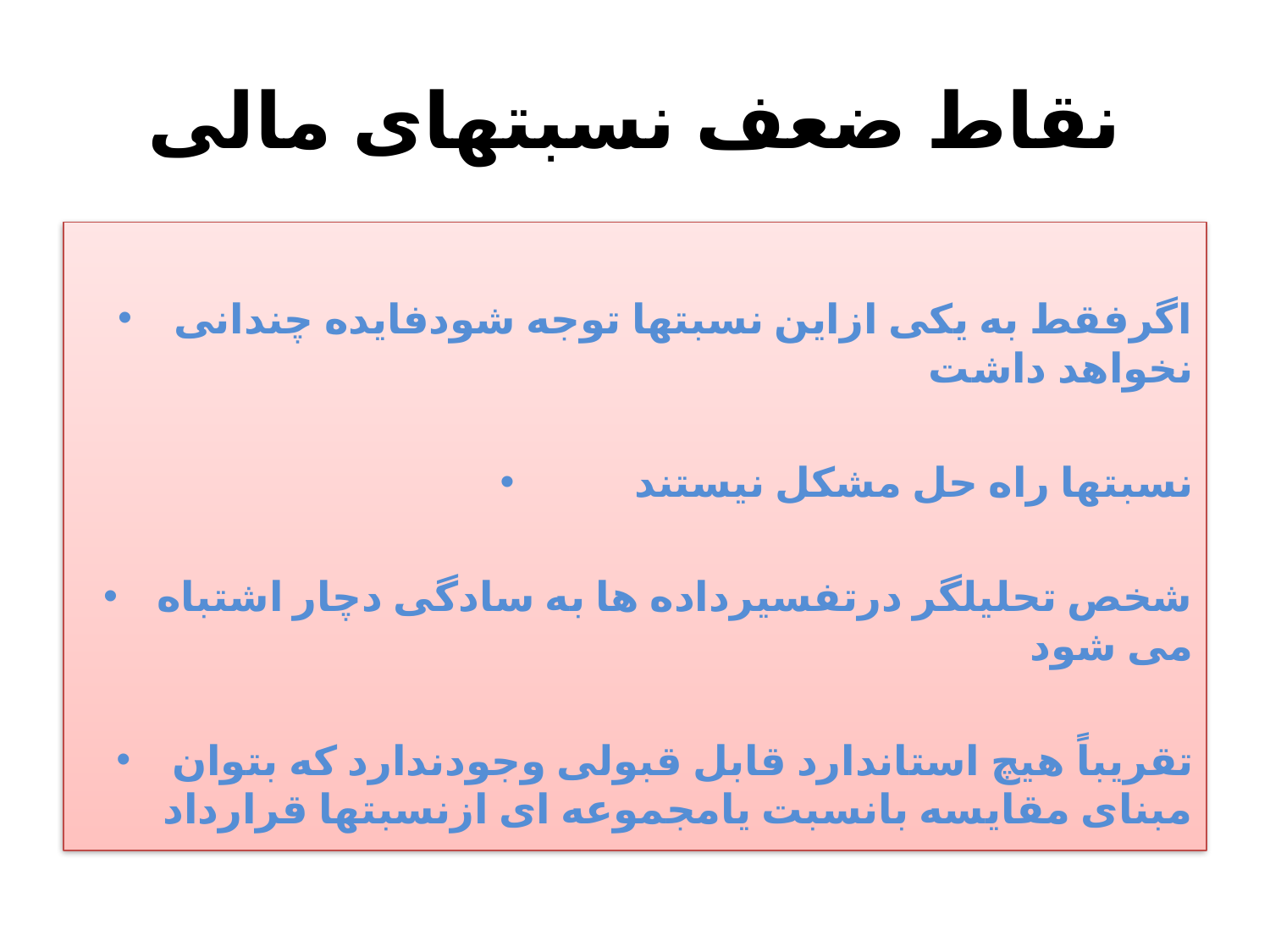

# نقاط ضعف نسبتهای مالی

اگرفقط به یکی ازاین نسبتها توجه شودفایده چندانی نخواهد داشت

نسبتها راه حل مشکل نیستند

شخص تحلیلگر درتفسیرداده ها به سادگی دچار اشتباه می شود

تقریباً هیچ استاندارد قابل قبولی وجودندارد که بتوان مبنای مقایسه بانسبت یامجموعه ای ازنسبتها قرارداد